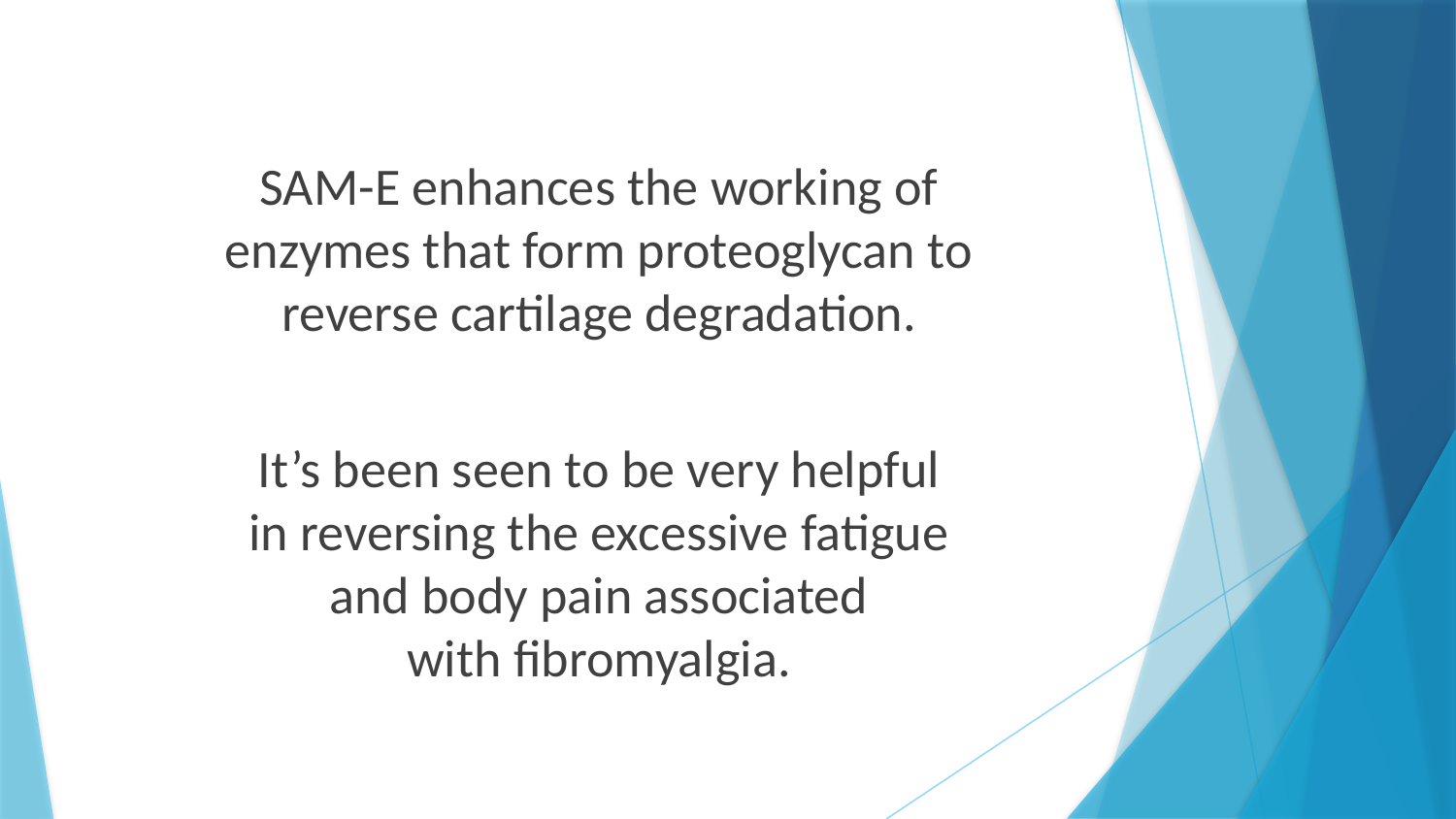

SAM-E enhances the working of
enzymes that form proteoglycan to
reverse cartilage degradation.

It’s been seen to be very helpful
in reversing the excessive fatigue
and body pain associated
with fibromyalgia.